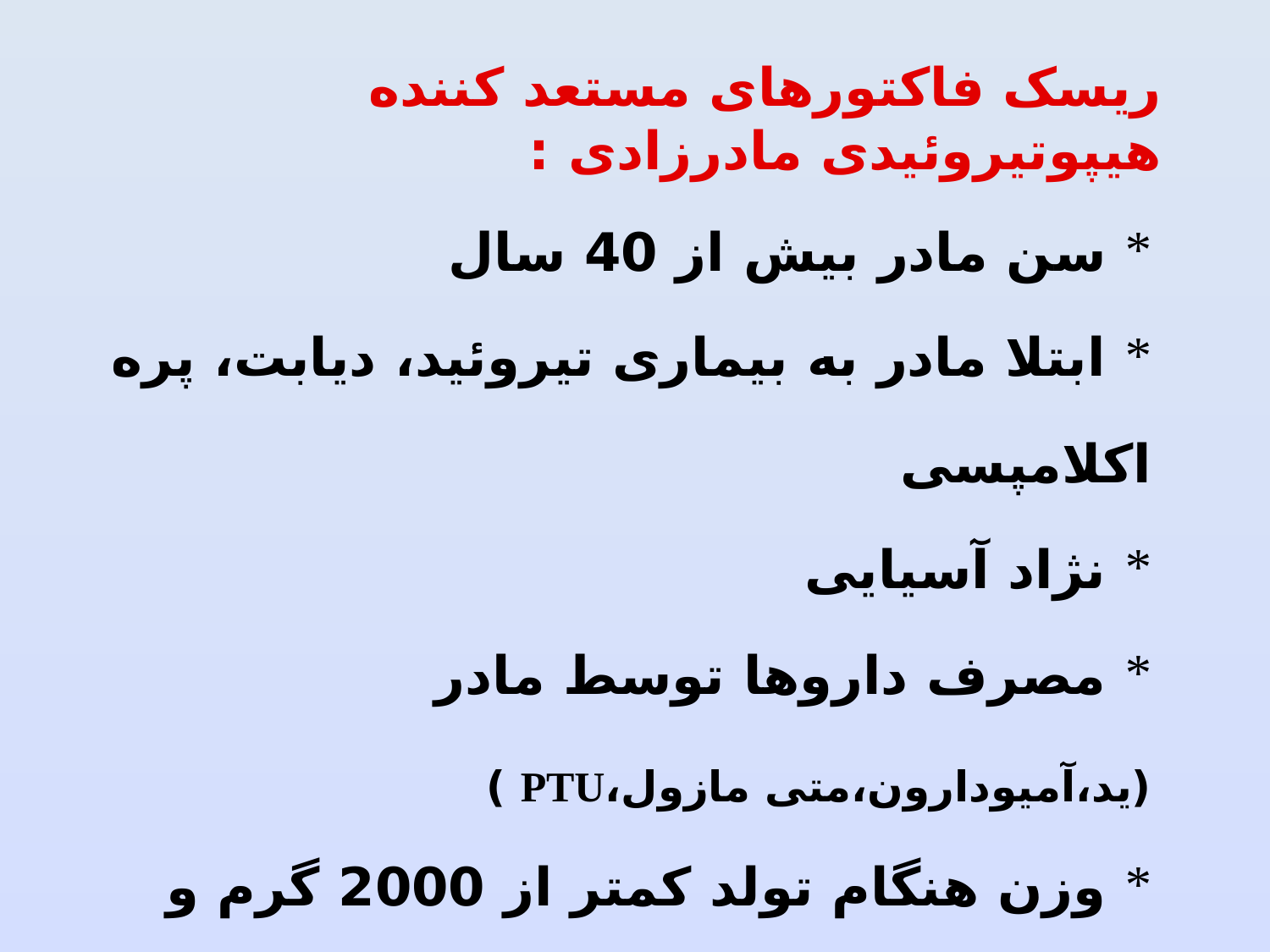

# ریسک فاکتورهای مستعد کننده هیپوتیروئیدی مادرزادی :
 سن مادر بیش از 40 سال
 ابتلا مادر به بیماری تیروئید، دیابت، پره اکلامپسی
 نژاد آسیایی
 مصرف داروها توسط مادر (ید،آمیودارون،متی مازول،PTU )
 وزن هنگام تولد کمتر از 2000 گرم و بیش از 4500 گرم
 کمبود ید
 ژنتیک